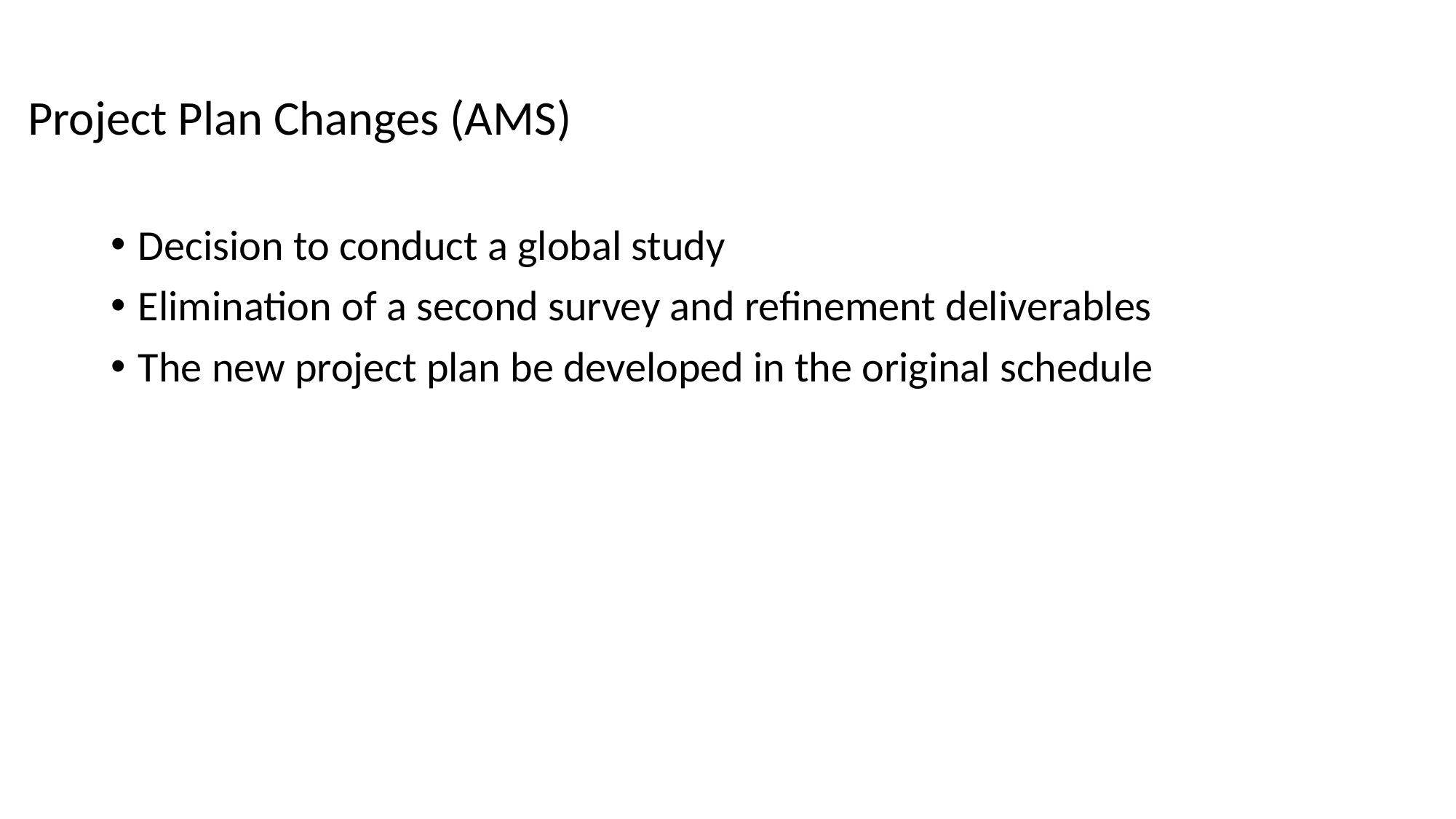

# Project Plan Changes (AMS)
Decision to conduct a global study
Elimination of a second survey and refinement deliverables
The new project plan be developed in the original schedule